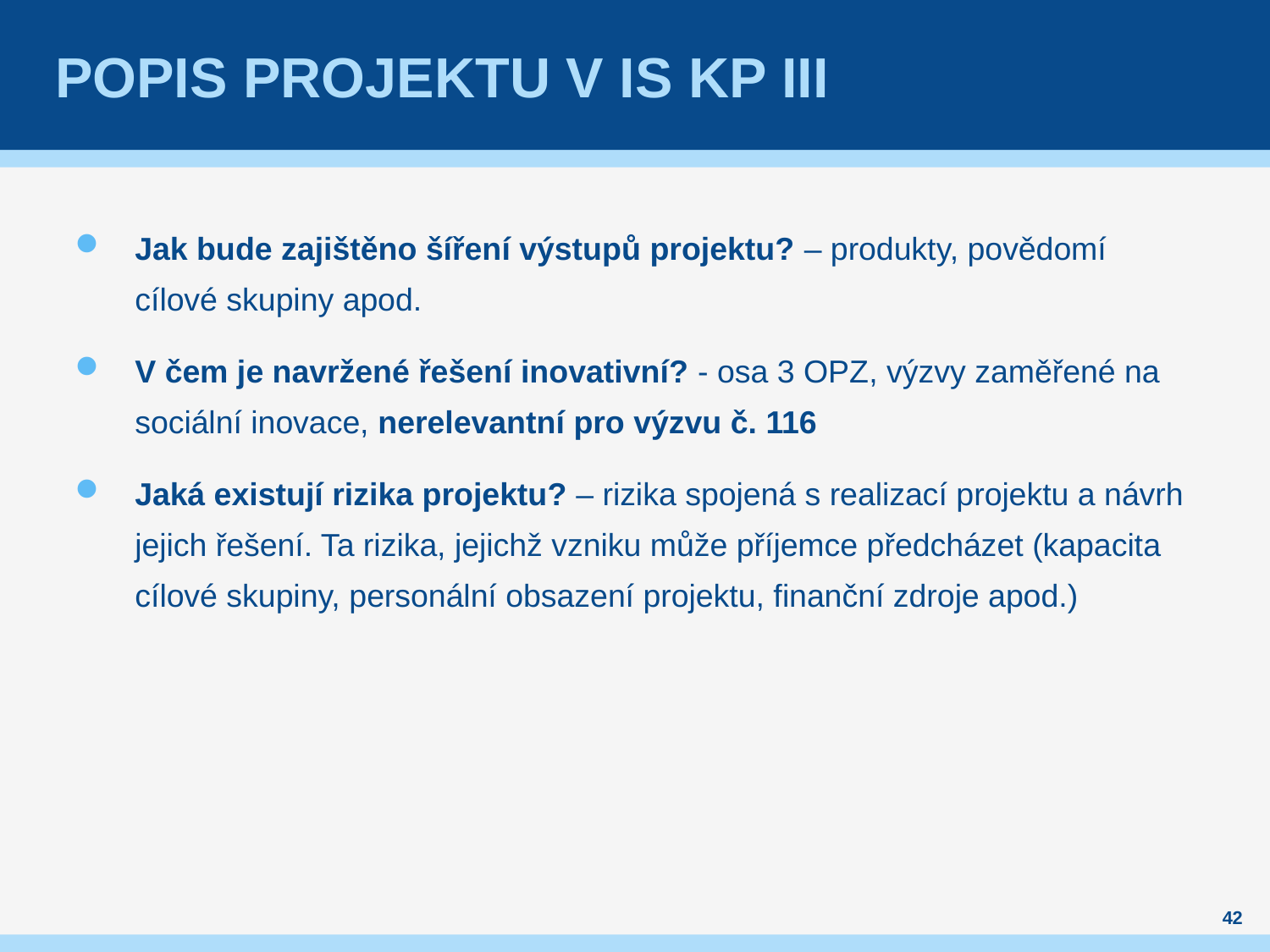

# Popis projektu v is kp III
Jak bude zajištěno šíření výstupů projektu? – produkty, povědomí cílové skupiny apod.
V čem je navržené řešení inovativní? - osa 3 OPZ, výzvy zaměřené na sociální inovace, nerelevantní pro výzvu č. 116
Jaká existují rizika projektu? – rizika spojená s realizací projektu a návrh jejich řešení. Ta rizika, jejichž vzniku může příjemce předcházet (kapacita cílové skupiny, personální obsazení projektu, finanční zdroje apod.)

42